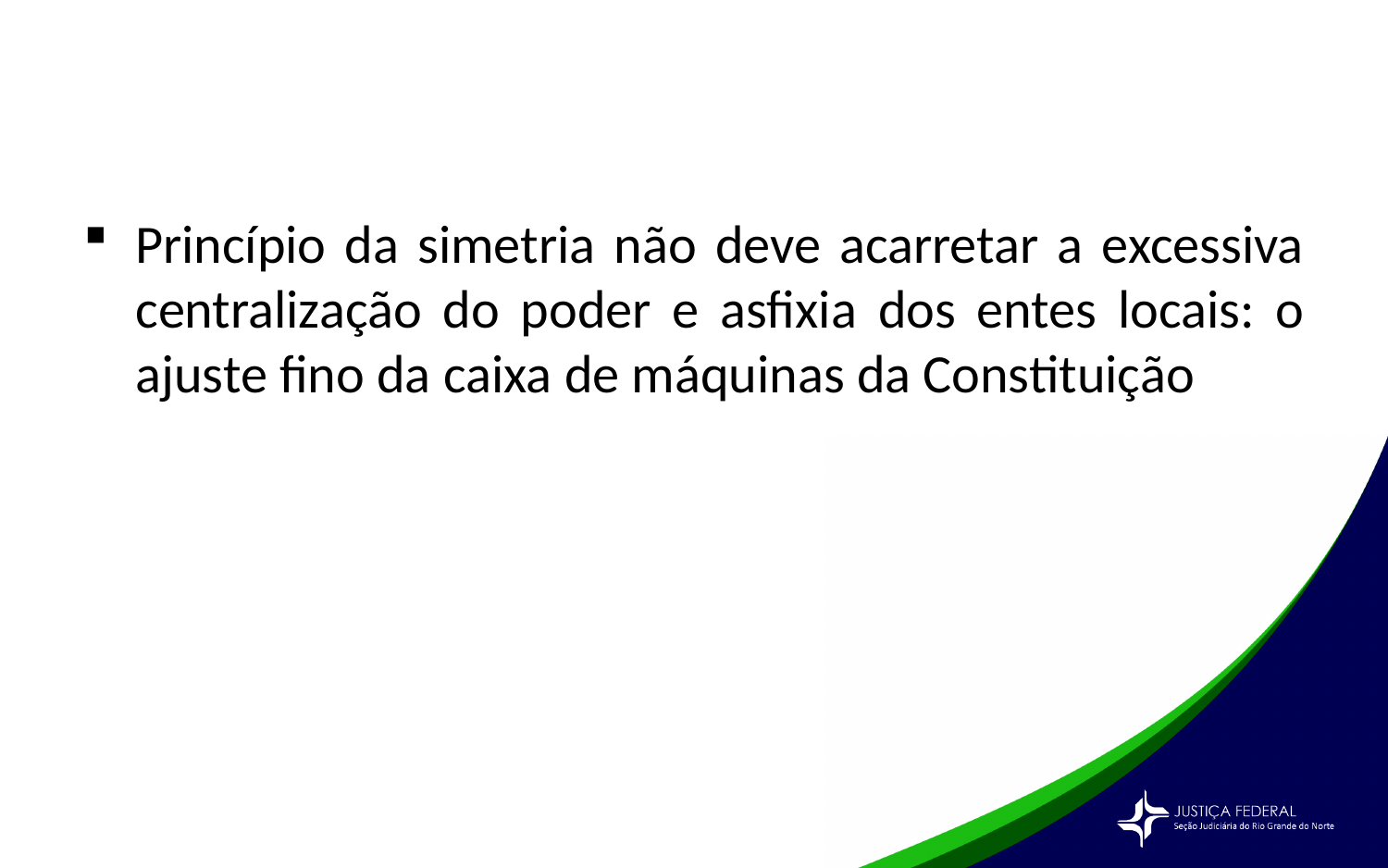

#
Princípio da simetria não deve acarretar a excessiva centralização do poder e asfixia dos entes locais: o ajuste fino da caixa de máquinas da Constituição